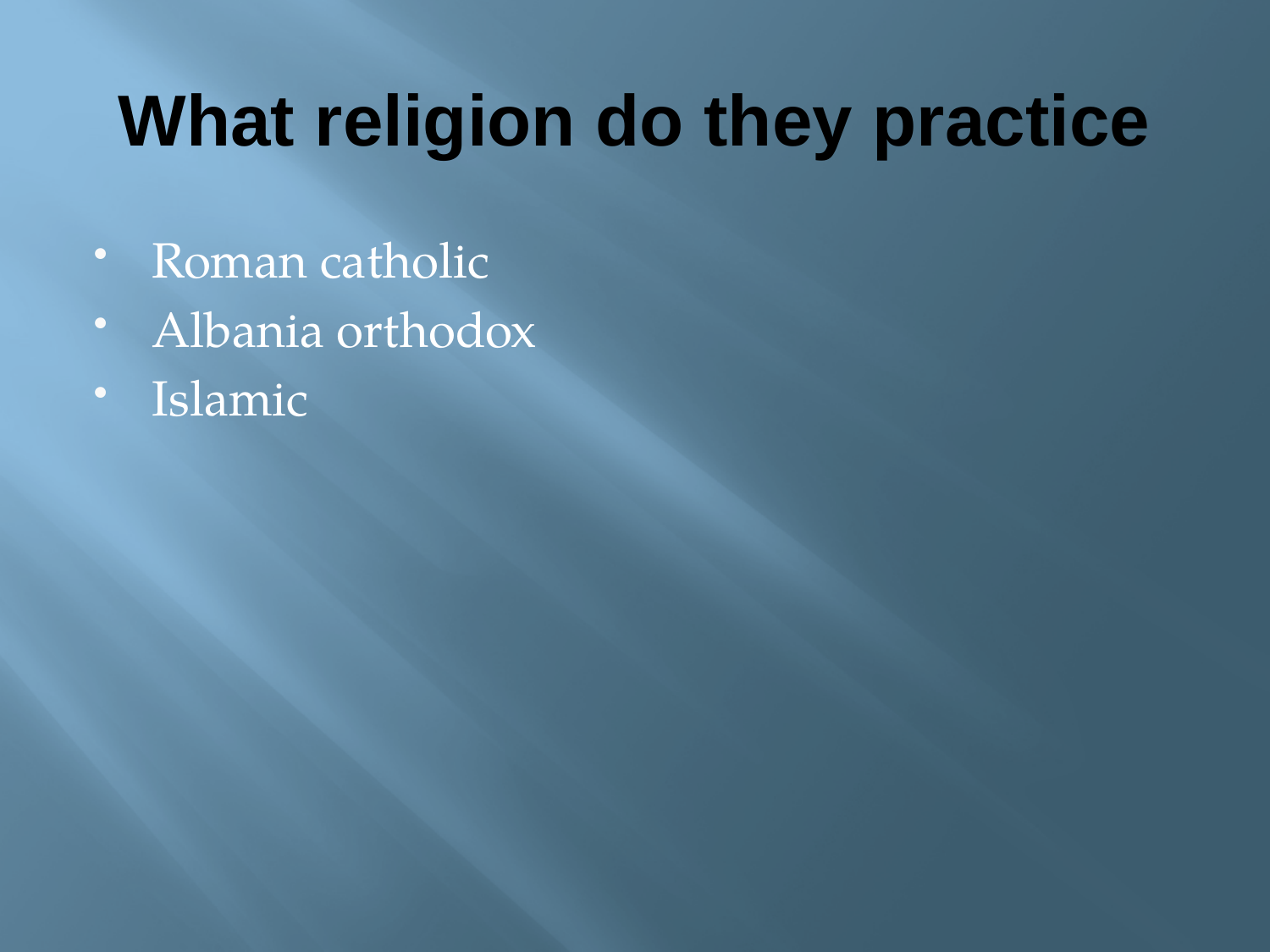

# What religion do they practice
Roman catholic
Albania orthodox
Islamic